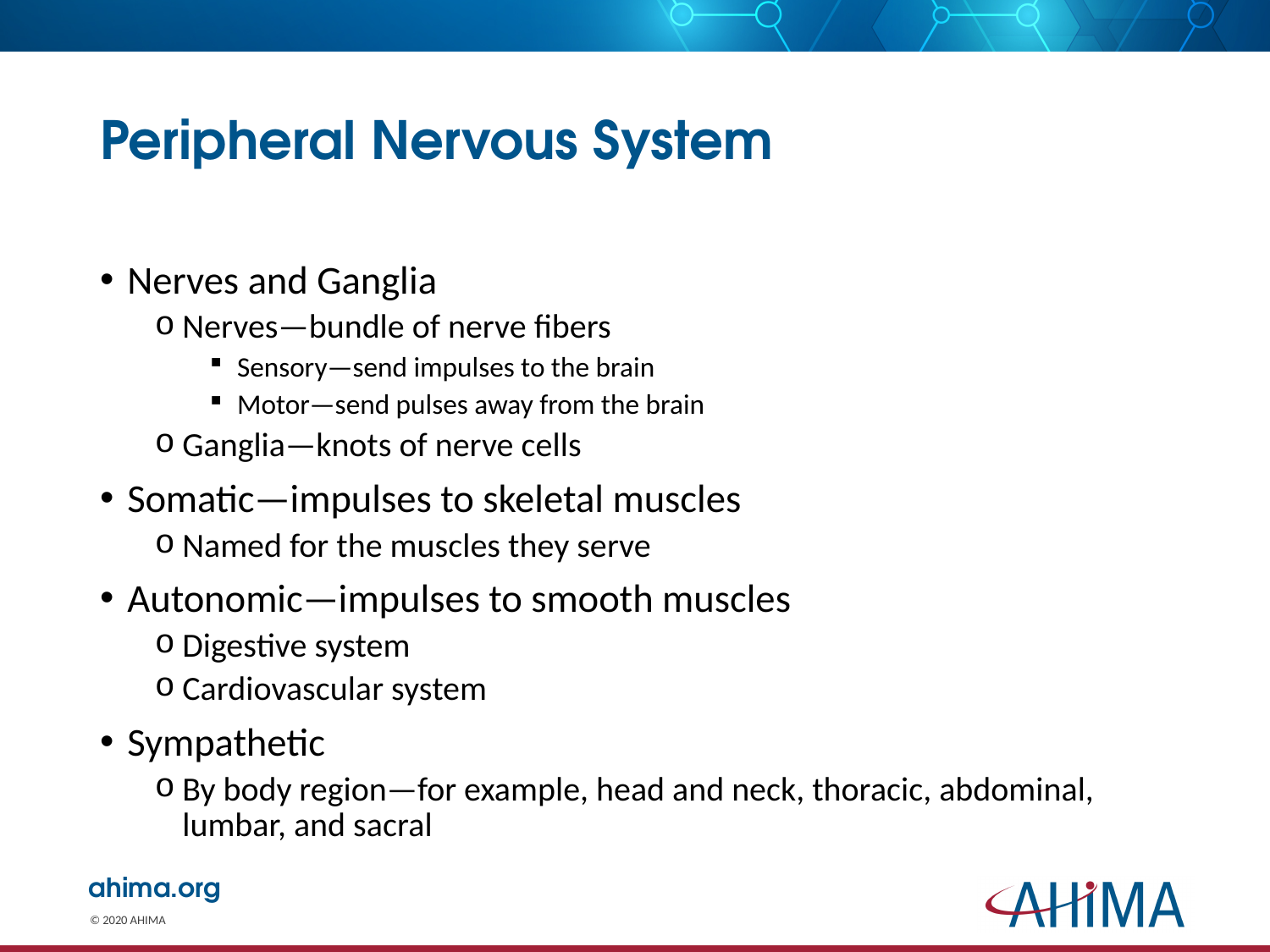

# Peripheral Nervous System
Nerves and Ganglia
Nerves—bundle of nerve fibers
Sensory—send impulses to the brain
Motor—send pulses away from the brain
Ganglia—knots of nerve cells
Somatic—impulses to skeletal muscles
Named for the muscles they serve
Autonomic—impulses to smooth muscles
Digestive system
Cardiovascular system
Sympathetic
By body region—for example, head and neck, thoracic, abdominal, lumbar, and sacral